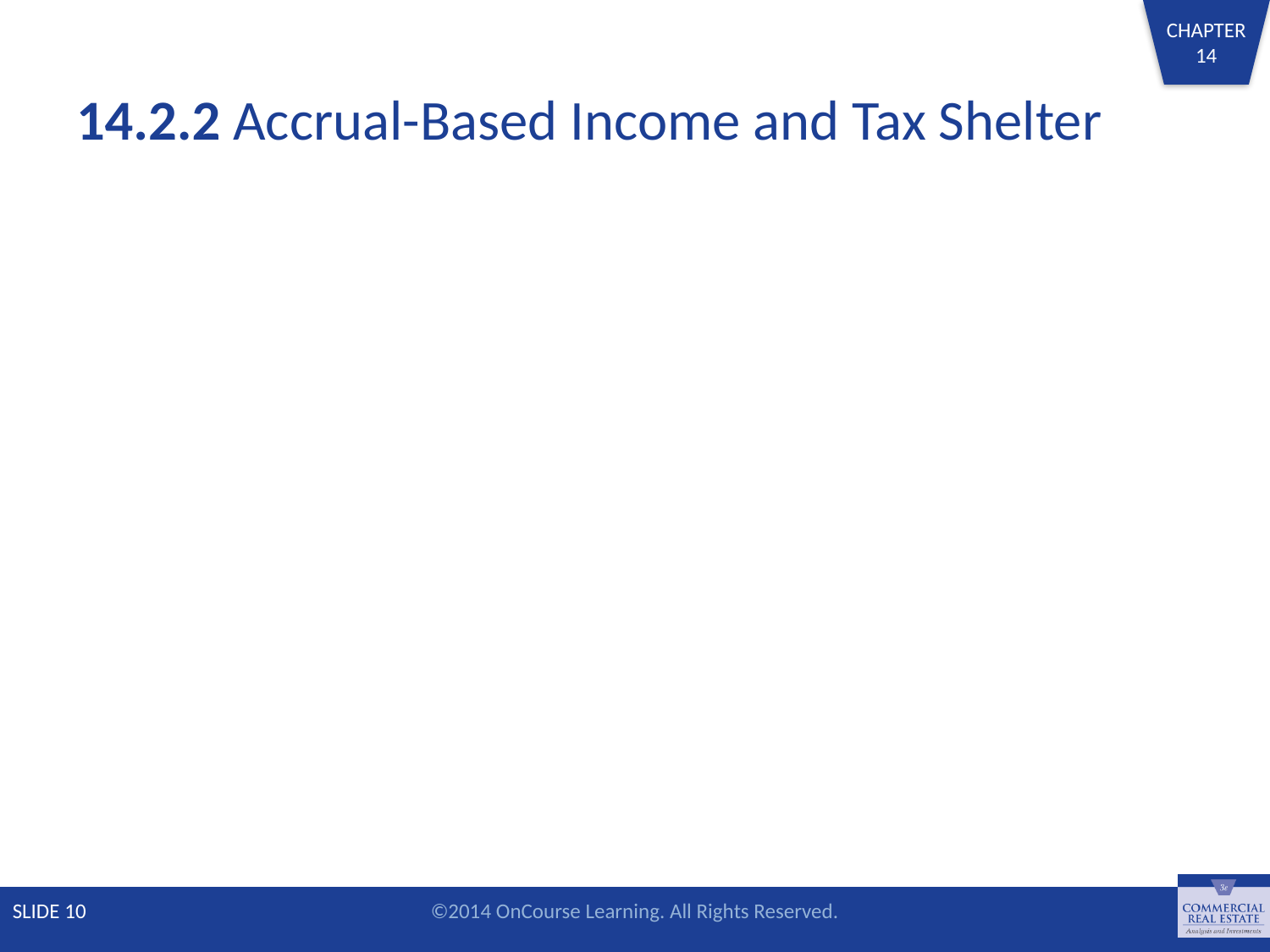

# 14.2.2 Accrual-Based Income and Tax Shelter

SLIDE 10